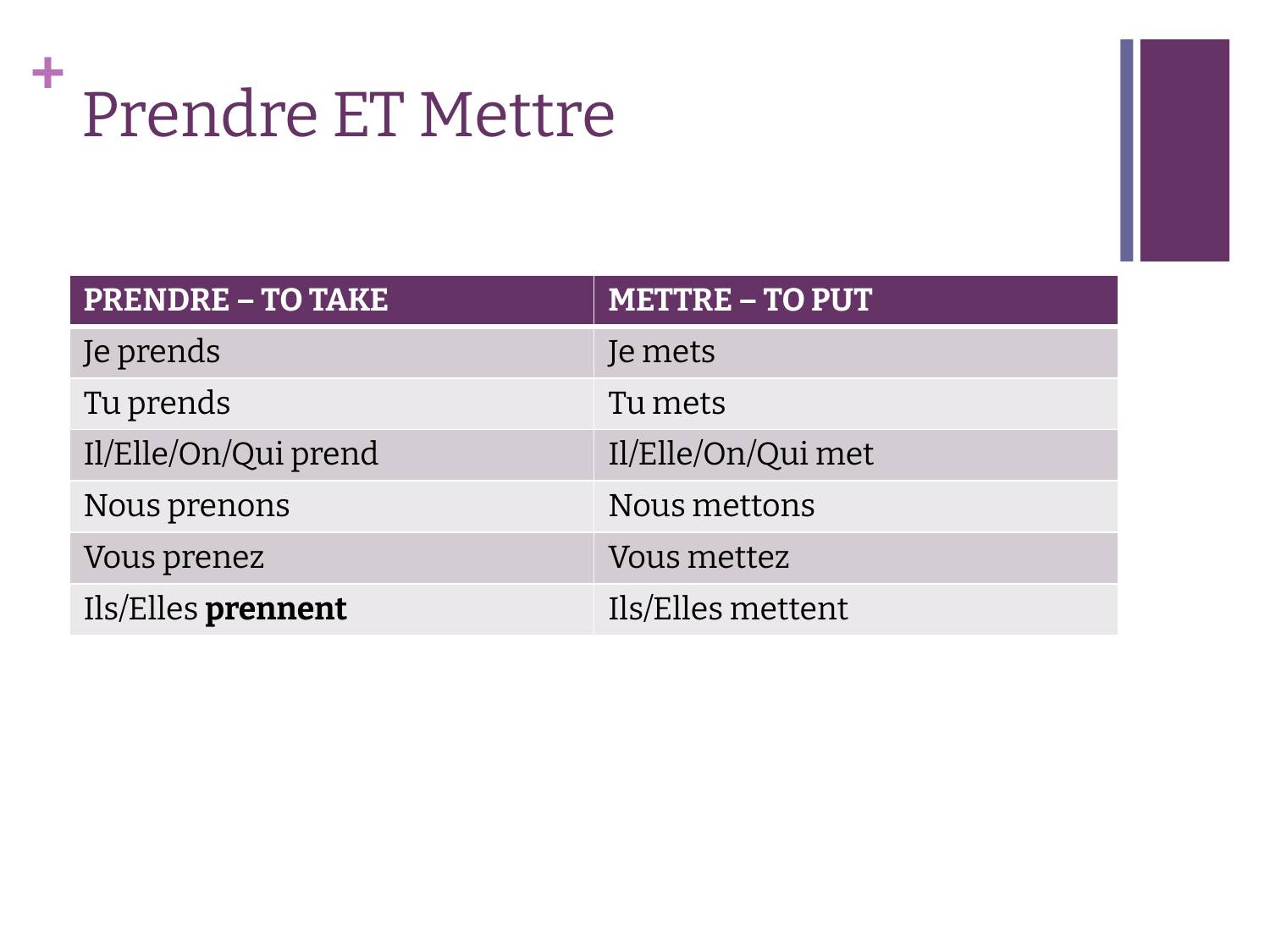

# Prendre ET Mettre
| PRENDRE – TO TAKE | METTRE – TO PUT |
| --- | --- |
| Je prends | Je mets |
| Tu prends | Tu mets |
| Il/Elle/On/Qui prend | Il/Elle/On/Qui met |
| Nous prenons | Nous mettons |
| Vous prenez | Vous mettez |
| Ils/Elles prennent | Ils/Elles mettent |